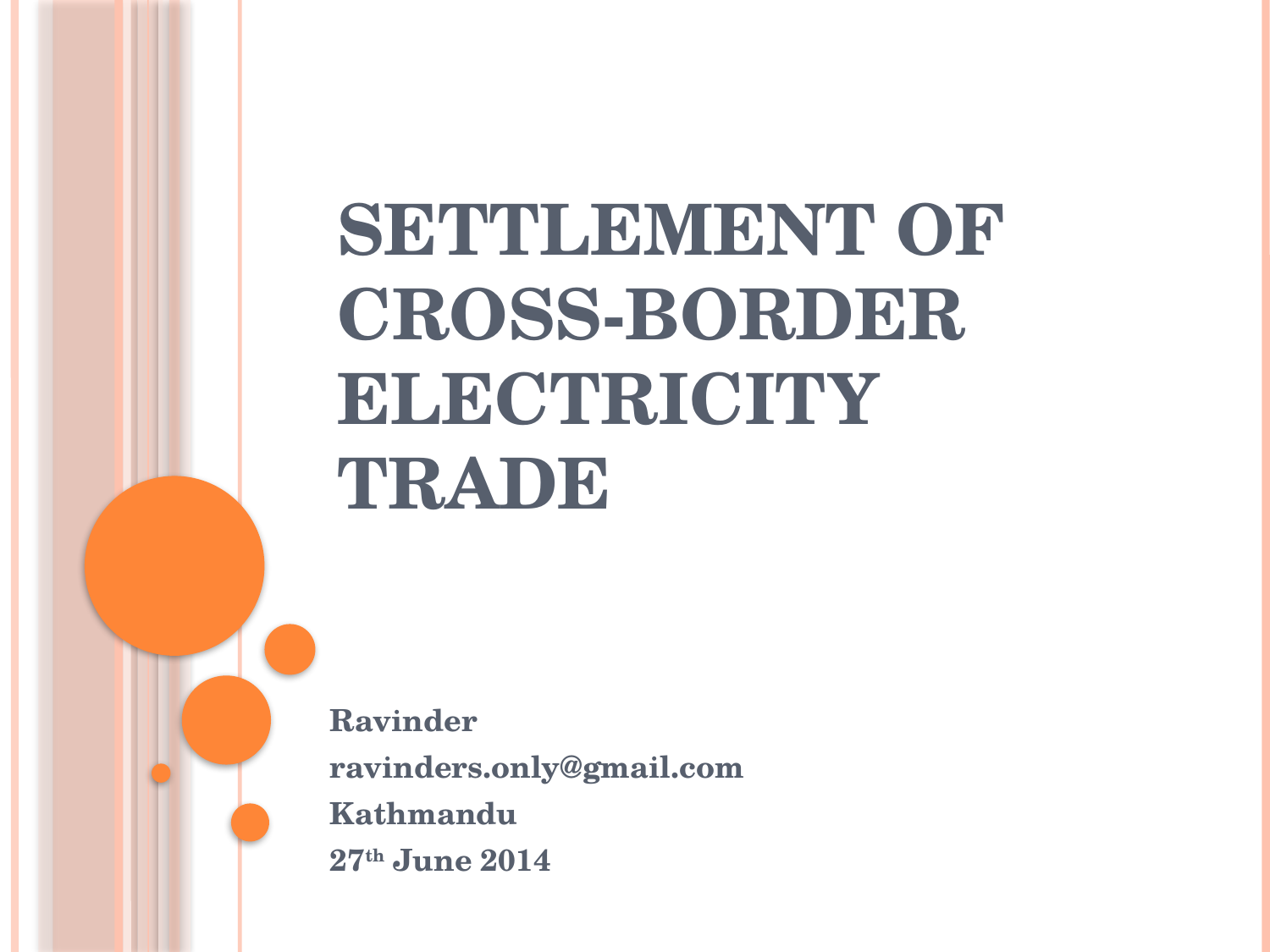

# Settlement of cross-border electricity trade
Ravinder
ravinders.only@gmail.com
Kathmandu
27th June 2014